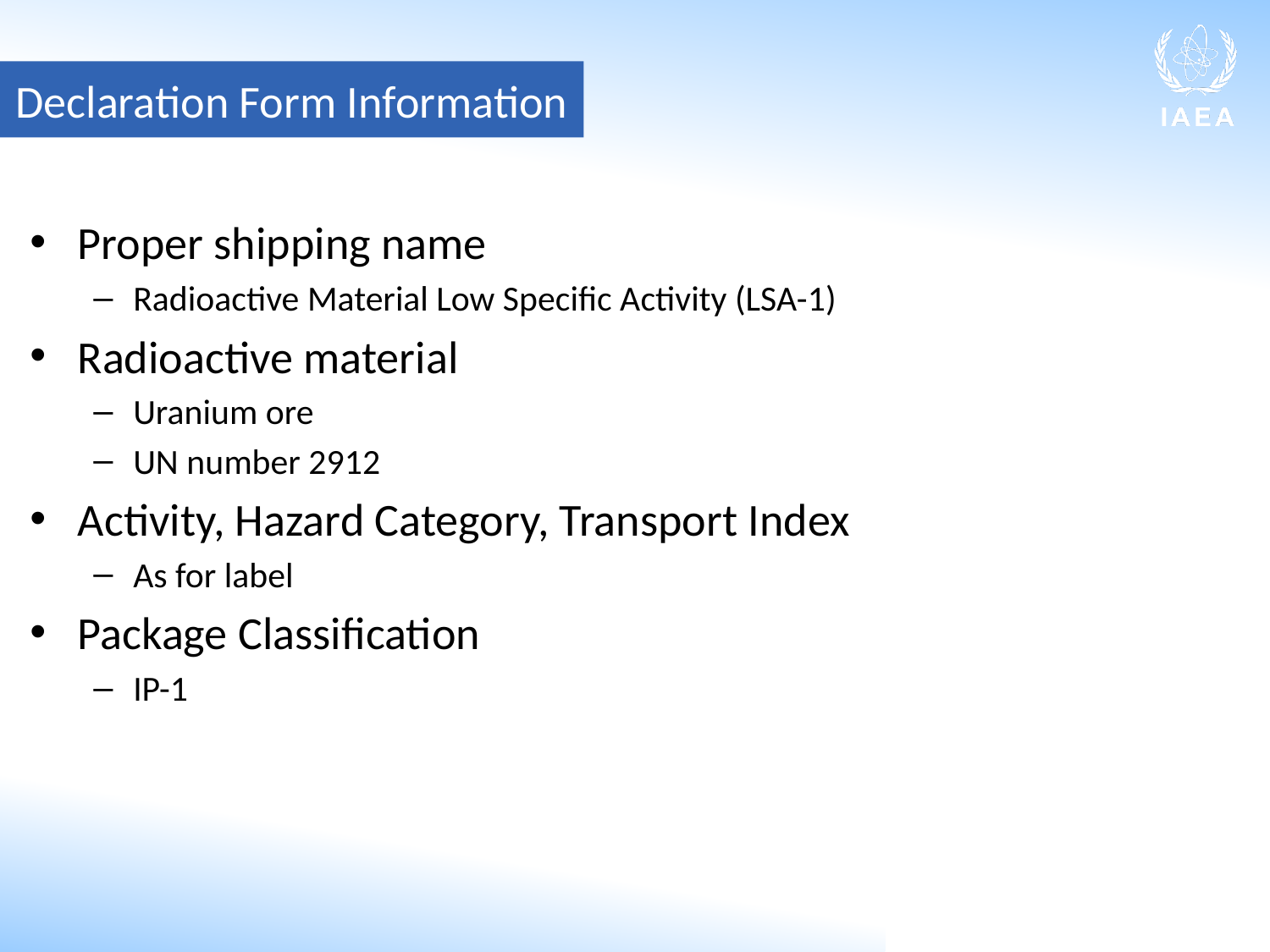

Declaration Form Information
Proper shipping name
Radioactive Material Low Specific Activity (LSA-1)
Radioactive material
Uranium ore
UN number 2912
Activity, Hazard Category, Transport Index
As for label
Package Classification
IP-1